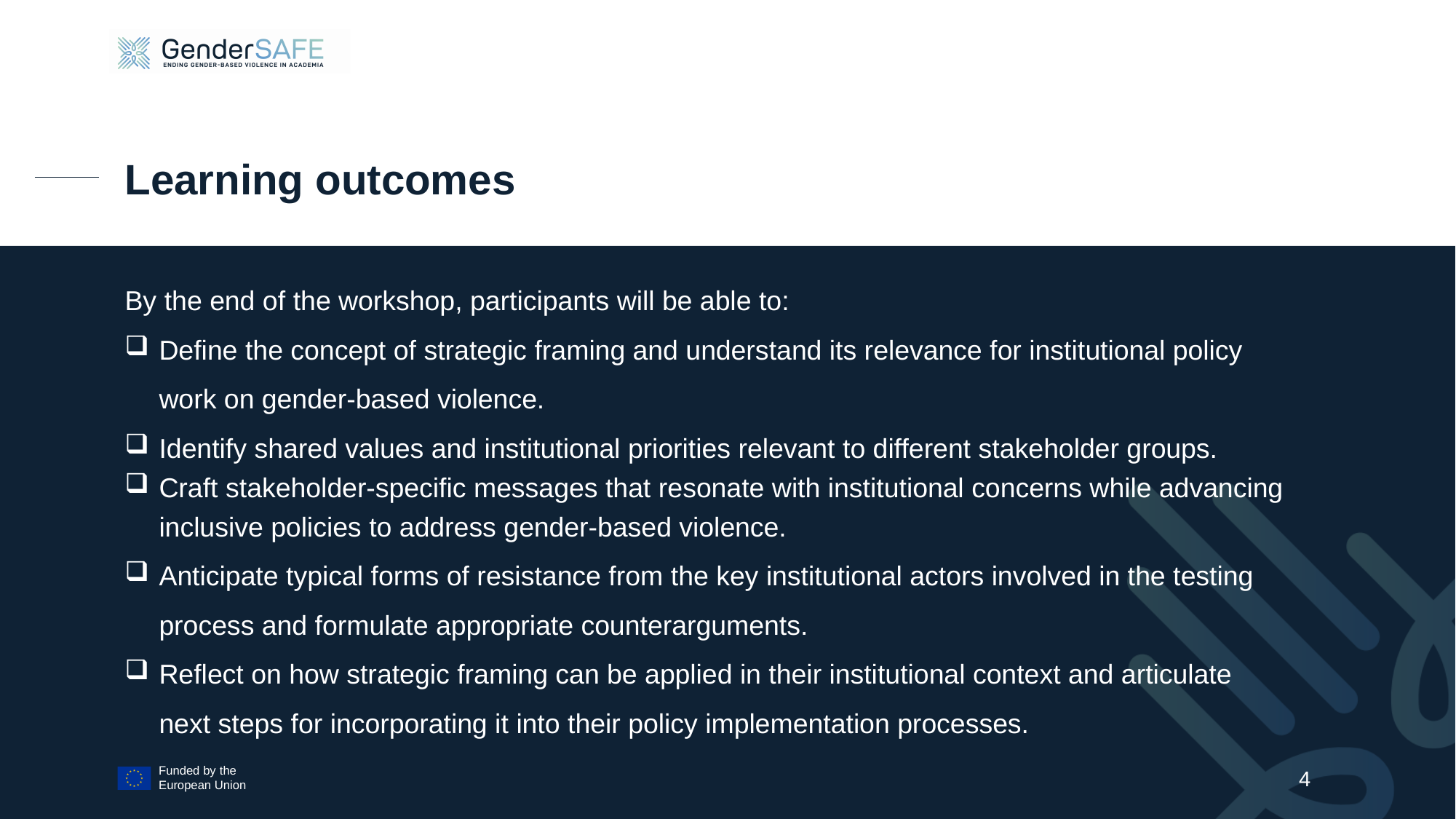

# Learning outcomes
By the end of the workshop, participants will be able to:
Define the concept of strategic framing and understand its relevance for institutional policy work on gender-based violence.
Identify shared values and institutional priorities relevant to different stakeholder groups.
Craft stakeholder-specific messages that resonate with institutional concerns while advancing inclusive policies to address gender-based violence.
Anticipate typical forms of resistance from the key institutional actors involved in the testing process and formulate appropriate counterarguments.
Reflect on how strategic framing can be applied in their institutional context and articulate next steps for incorporating it into their policy implementation processes.